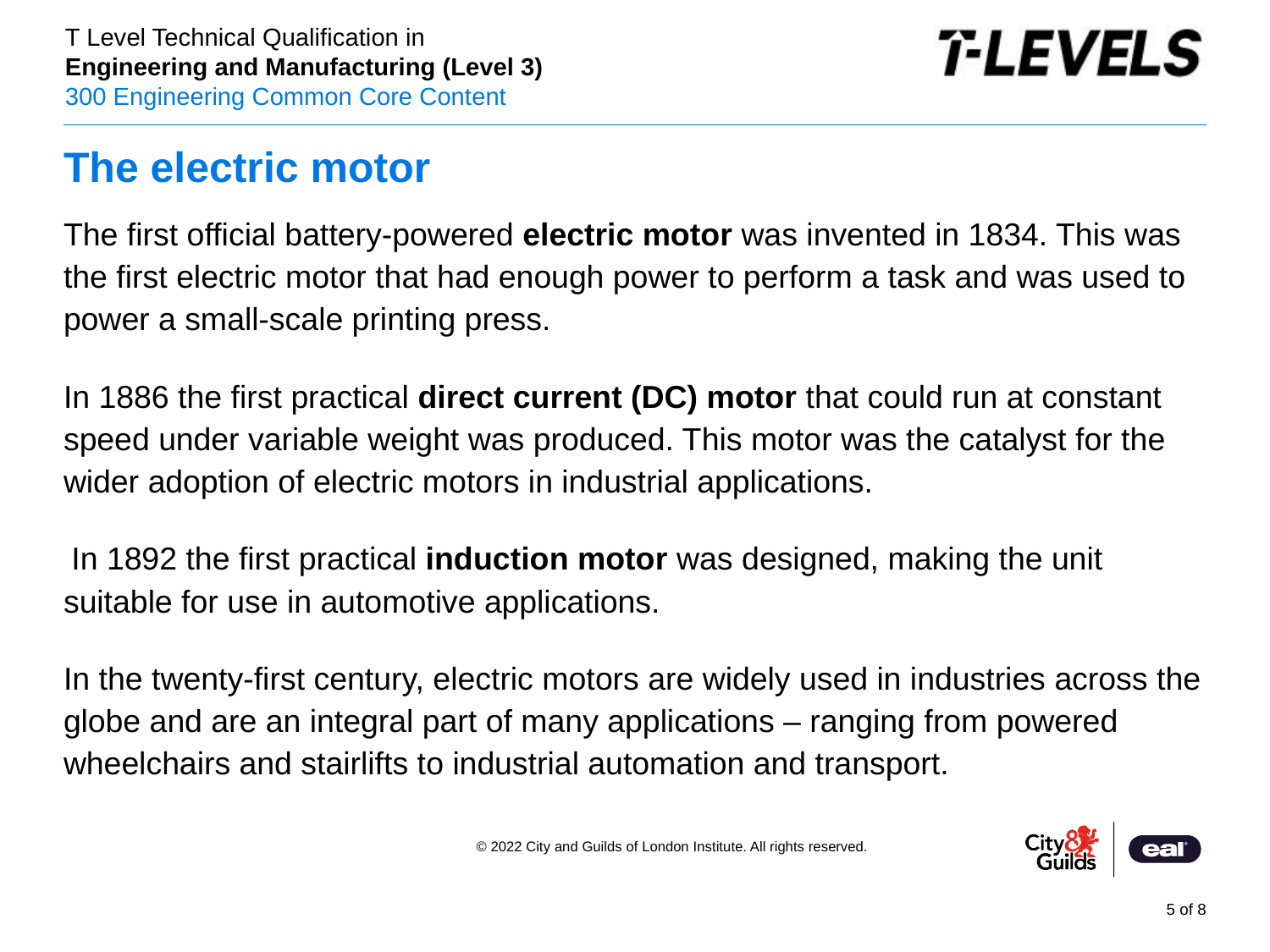

# The electric motor
The first official battery-powered electric motor was invented in 1834. This was the first electric motor that had enough power to perform a task and was used to power a small-scale printing press.
In 1886 the first practical direct current (DC) motor that could run at constant speed under variable weight was produced. This motor was the catalyst for the wider adoption of electric motors in industrial applications.
 In 1892 the first practical induction motor was designed, making the unit suitable for use in automotive applications.
In the twenty-first century, electric motors are widely used in industries across the globe and are an integral part of many applications – ranging from powered wheelchairs and stairlifts to industrial automation and transport.